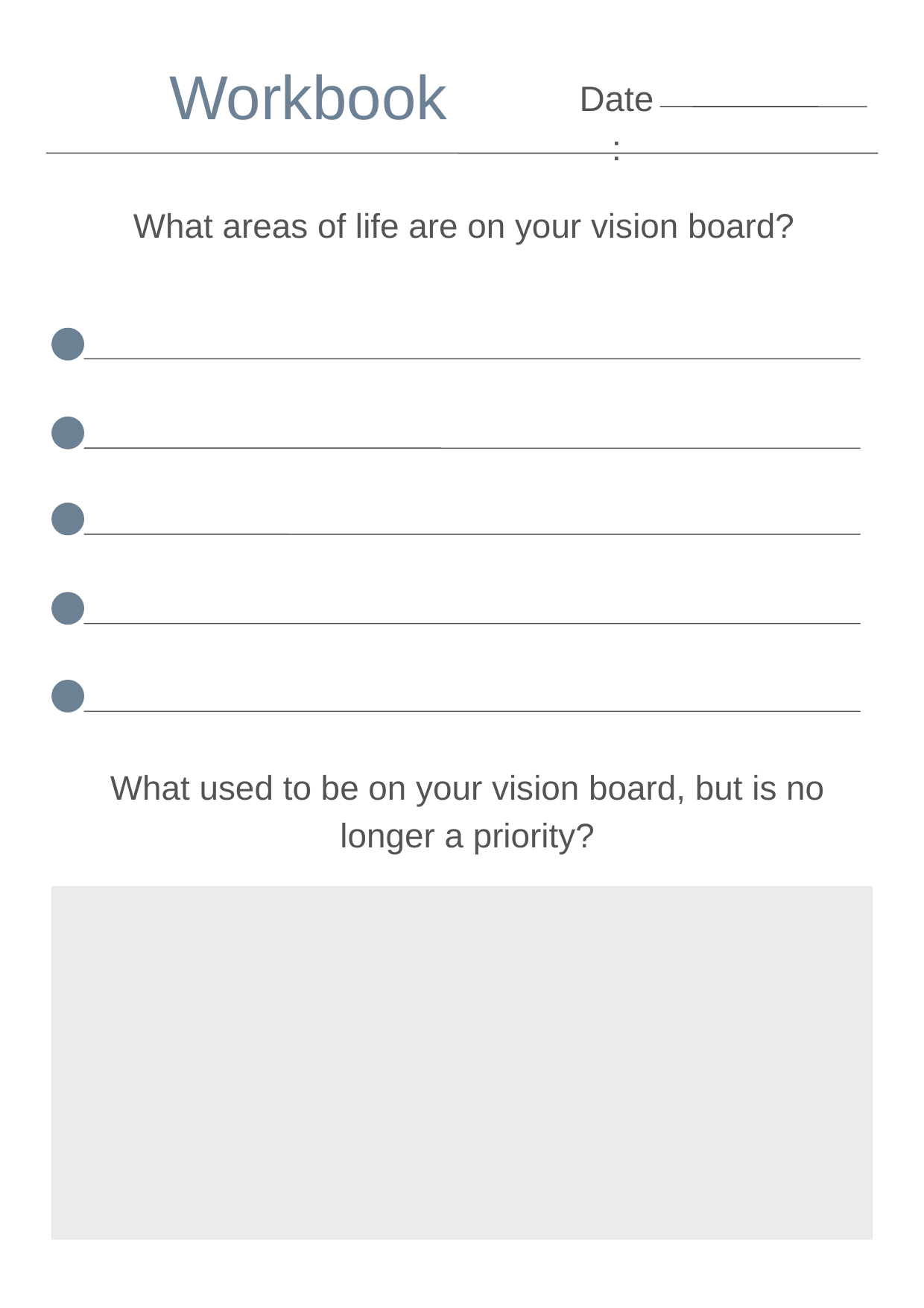

Workbook
Date:

What areas of life are on your vision board?

What used to be on your vision board, but is no longer a priority?